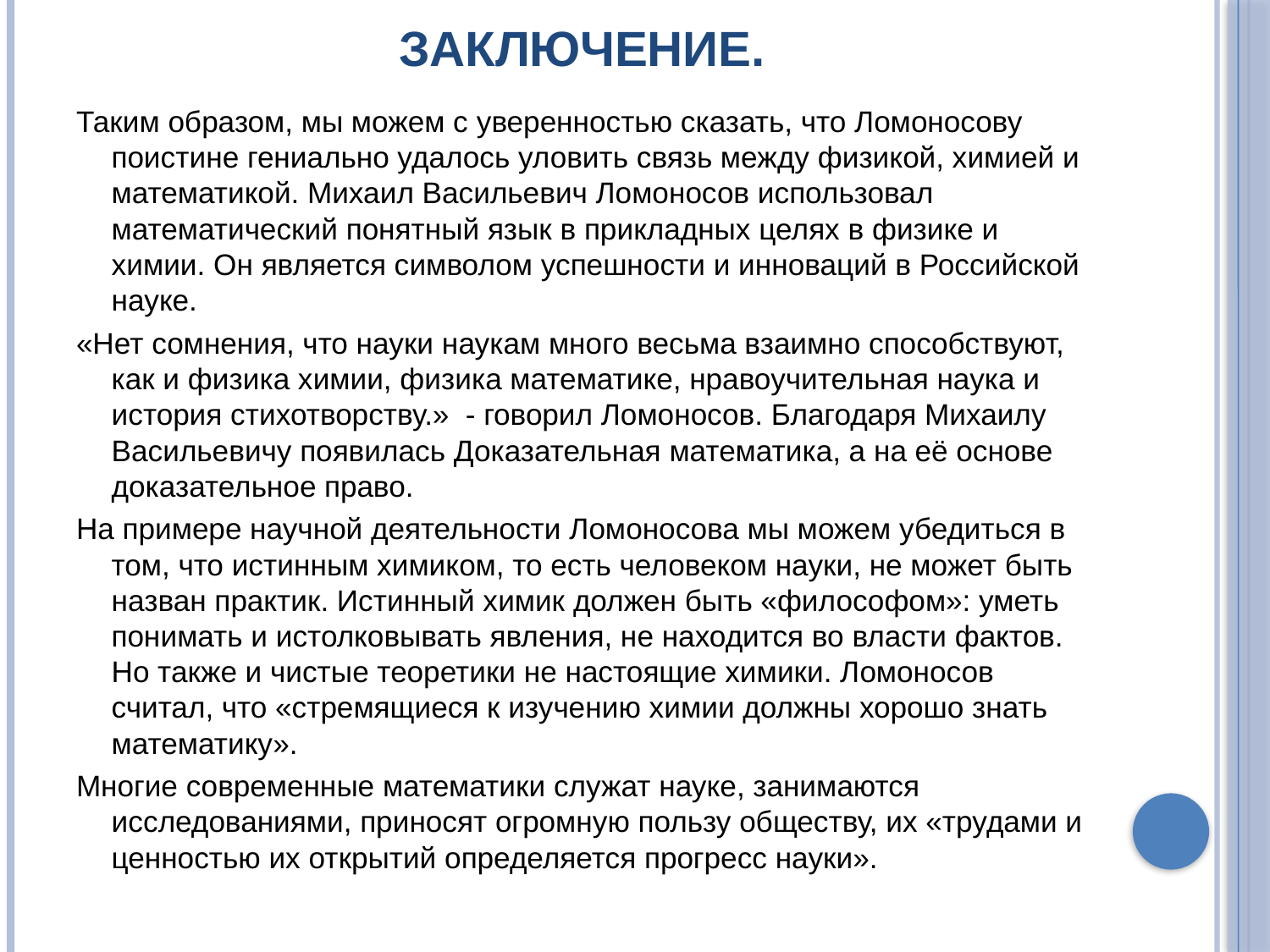

# Заключение.
Таким образом, мы можем с уверенностью сказать, что Ломоносову поистине гениально удалось уловить связь между физикой, химией и математикой. Михаил Васильевич Ломоносов использовал математический понятный язык в прикладных целях в физике и химии. Он является символом успешности и инноваций в Российской науке.
«Нет сомнения, что науки наукам много весьма взаимно способствуют, как и физика химии, физика математике, нравоучительная наука и история стихотворству.»  - говорил Ломоносов. Благодаря Михаилу Васильевичу появилась Доказательная математика, а на её основе доказательное право.
На примере научной деятельности Ломоносова мы можем убедиться в том, что истинным химиком, то есть человеком науки, не может быть назван практик. Истинный химик должен быть «философом»: уметь понимать и истолковывать явления, не находится во власти фактов. Но также и чистые теоретики не настоящие химики. Ломоносов считал, что «стремящиеся к изучению химии должны хорошо знать  математику».
Многие современные математики служат науке, занимаются исследованиями, приносят огромную пользу обществу, их «трудами и ценностью их открытий определяется прогресс науки».